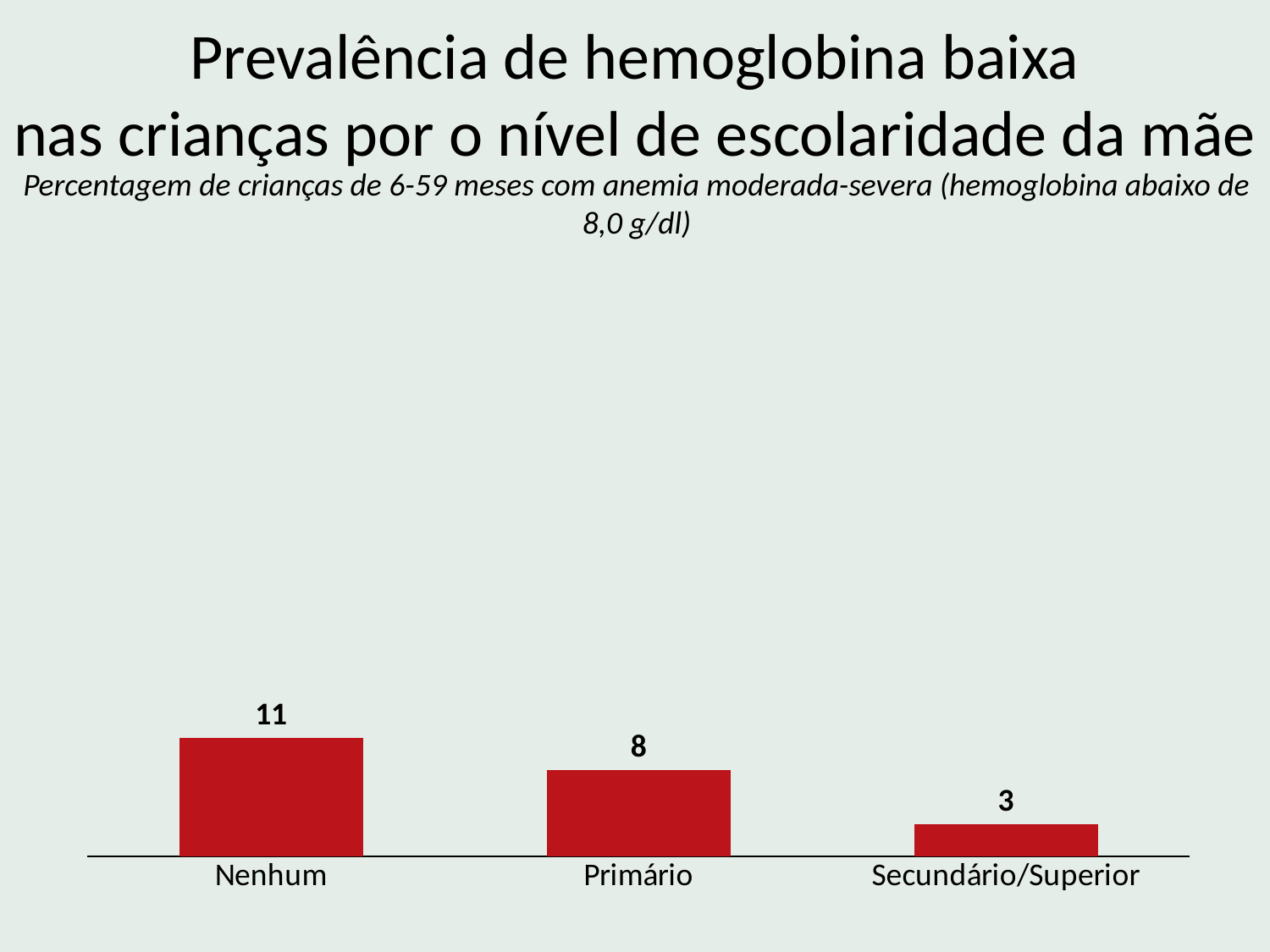

Prevalência de hemoglobina baixa
nas crianças por o nível de escolaridade da mãe
Percentagem de crianças de 6-59 meses com anemia moderada-severa (hemoglobina abaixo de 8,0 g/dl)

### Chart

| Category | Column1 |
|---|---|
| Nenhum | 11.0 |
| Primário | 8.0 |
| Secundário/Superior | 3.0 |